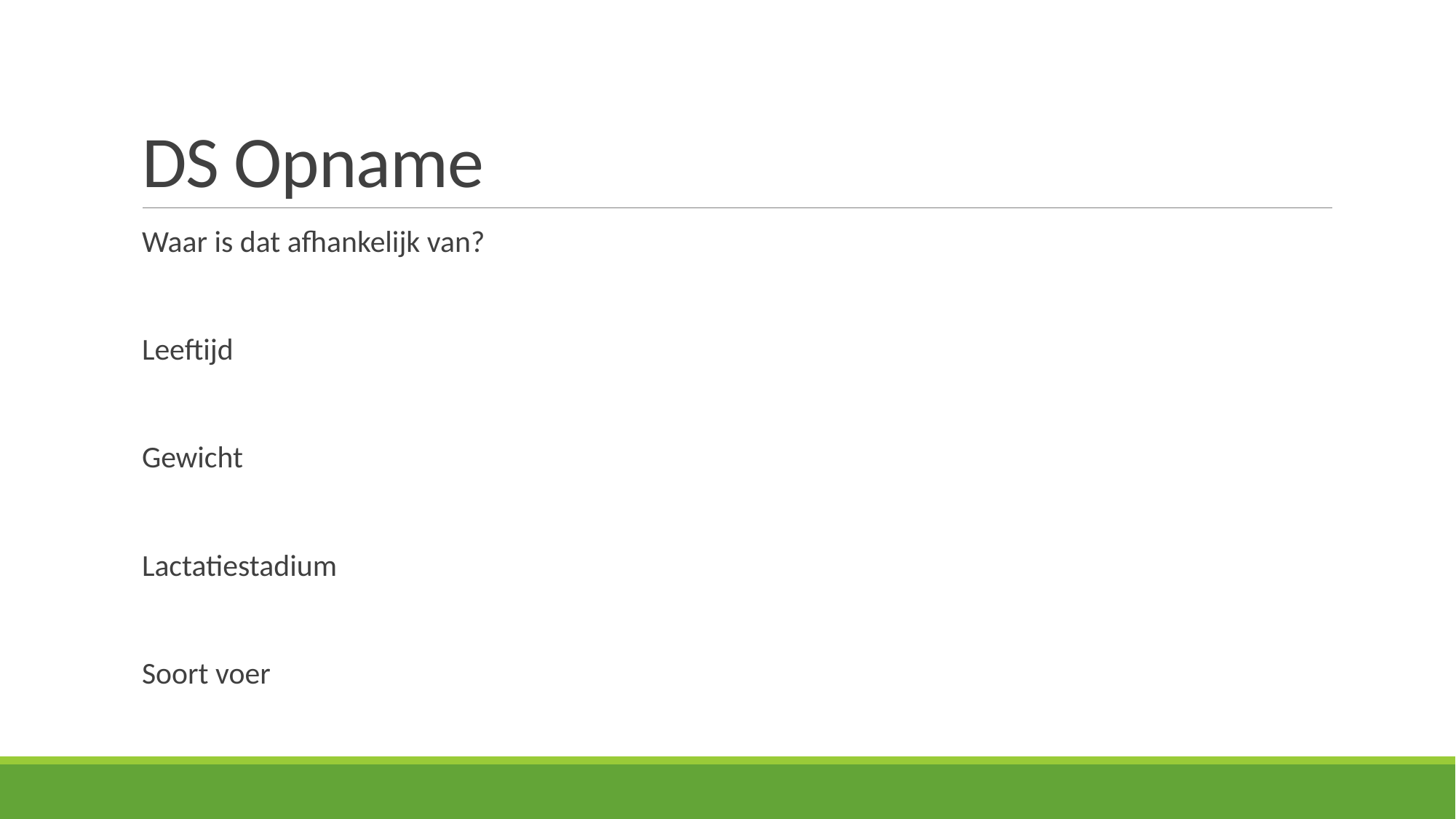

# DS Opname
Waar is dat afhankelijk van?

Leeftijd

Gewicht

Lactatiestadium

Soort voer